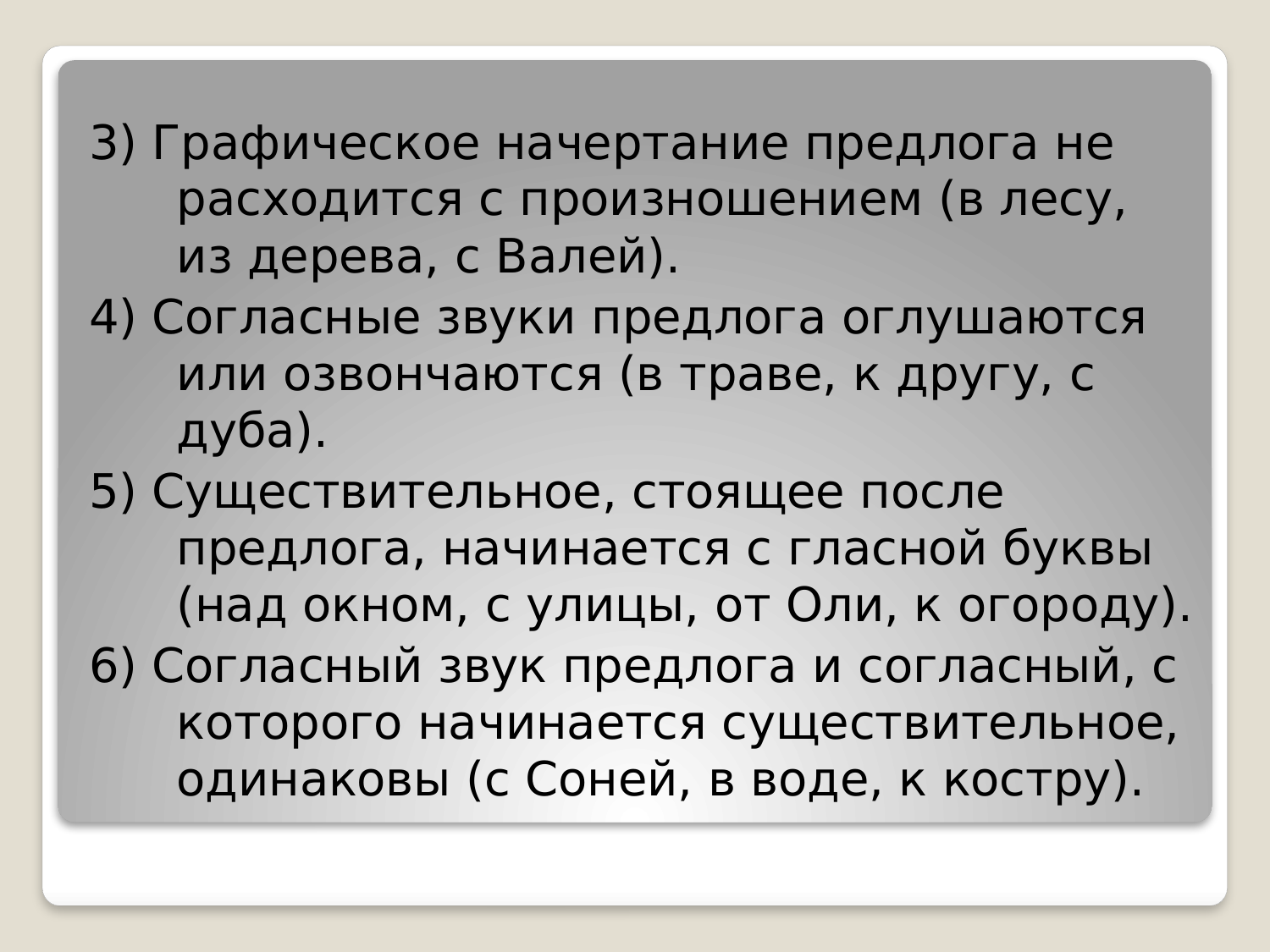

3) Графическое начертание предлога не расходится с произношением (в лесу, из дерева, с Валей).
4) Согласные звуки предлога оглушаются или озвончаются (в траве, к другу, с дуба).
5) Существительное, стоящее после предлога, начинается с гласной буквы (над окном, с улицы, от Оли, к огороду).
6) Согласный звук предлога и согласный, с которого начинается существительное, одинаковы (с Соней, в воде, к костру).